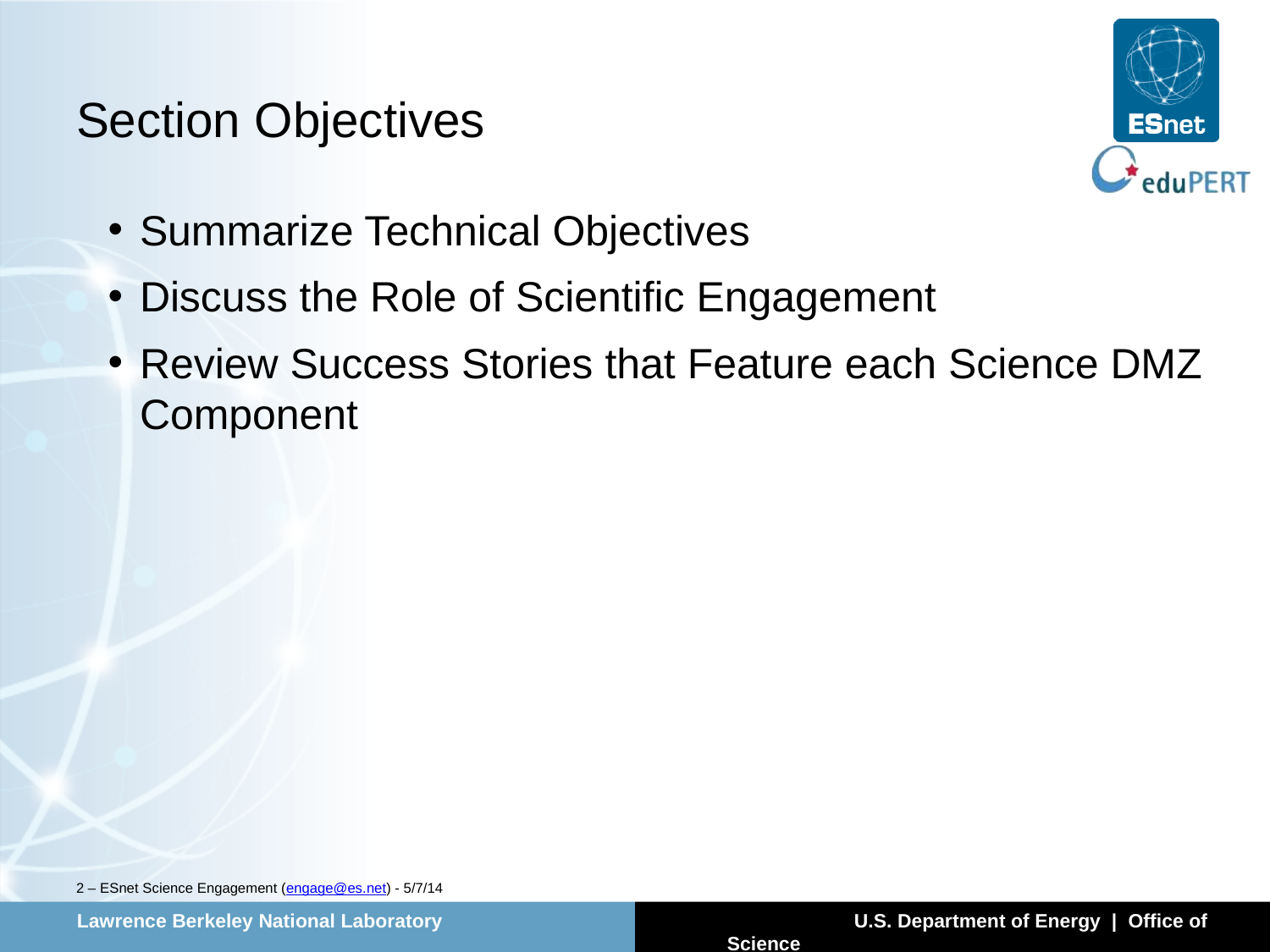

# Section Objectives
Summarize Technical Objectives
Discuss the Role of Scientific Engagement
Review Success Stories that Feature each Science DMZ Component
2 – ESnet Science Engagement (engage@es.net) - 5/7/14